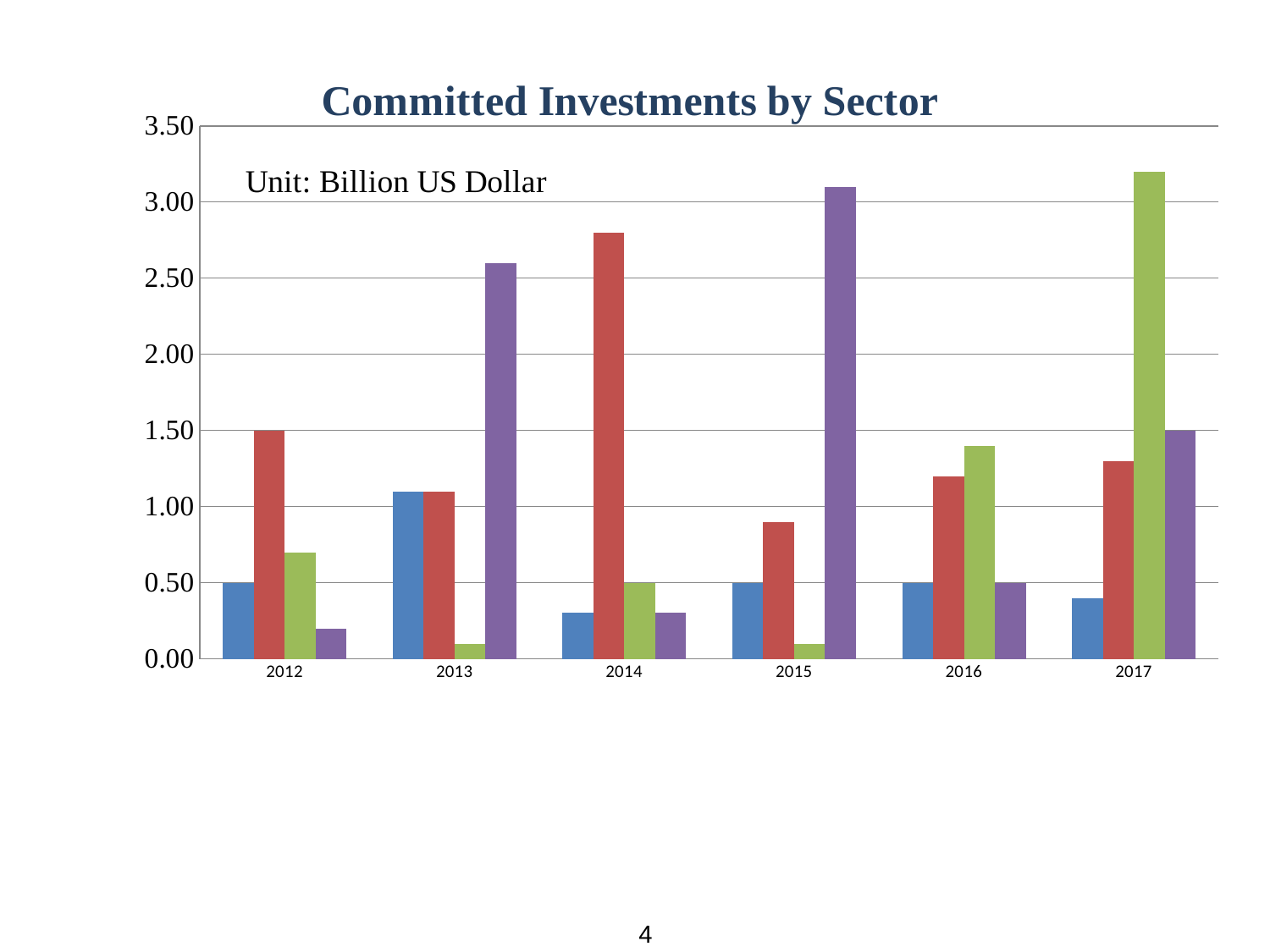

### Chart: Committed Investments by Sector

| Category | Agriculture | Industry | Tourism | Infrastructure |
|---|---|---|---|---|
| 2012 | 0.5 | 1.5 | 0.7 | 0.2 |
| 2013 | 1.1 | 1.1 | 0.1 | 2.6 |
| 2014 | 0.3 | 2.8 | 0.5 | 0.3 |
| 2015 | 0.5 | 0.9 | 0.1 | 3.1 |
| 2016 | 0.5 | 1.2 | 1.4 | 0.5 |
| 2017 | 0.4 | 1.3 | 3.2 | 1.5 |
4